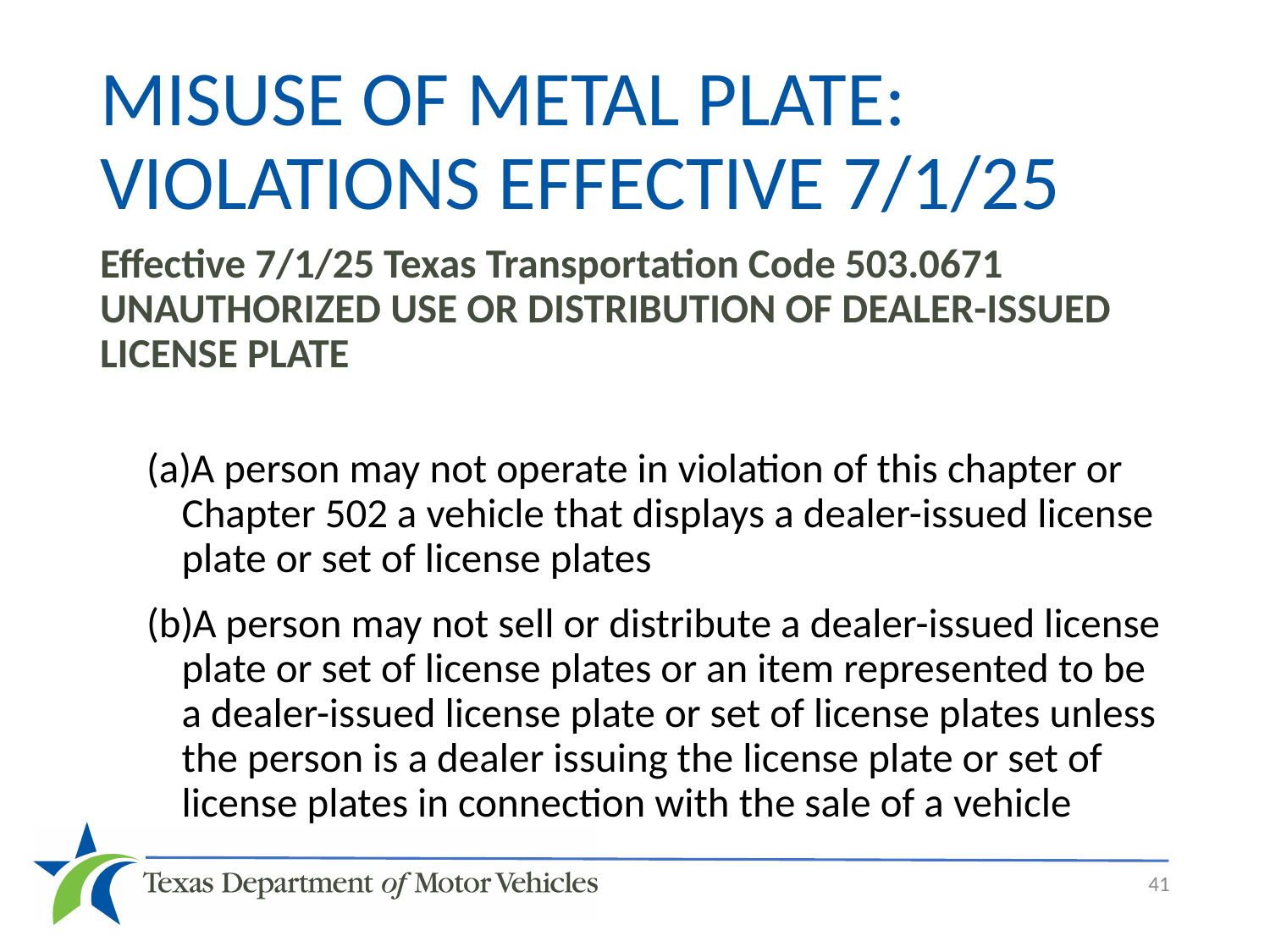

# MISUSE OF METAL PLATE: Violations effective 7/1/25
Effective 7/1/25 Texas Transportation Code 503.0671 UNAUTHORIZED USE OR DISTRIBUTION OF DEALER-ISSUED LICENSE PLATE

A person may not operate in violation of this chapter or Chapter 502 a vehicle that displays a dealer-issued license plate or set of license plates
A person may not sell or distribute a dealer-issued license plate or set of license plates or an item represented to be a dealer-issued license plate or set of license plates unless the person is a dealer issuing the license plate or set of license plates in connection with the sale of a vehicle

41